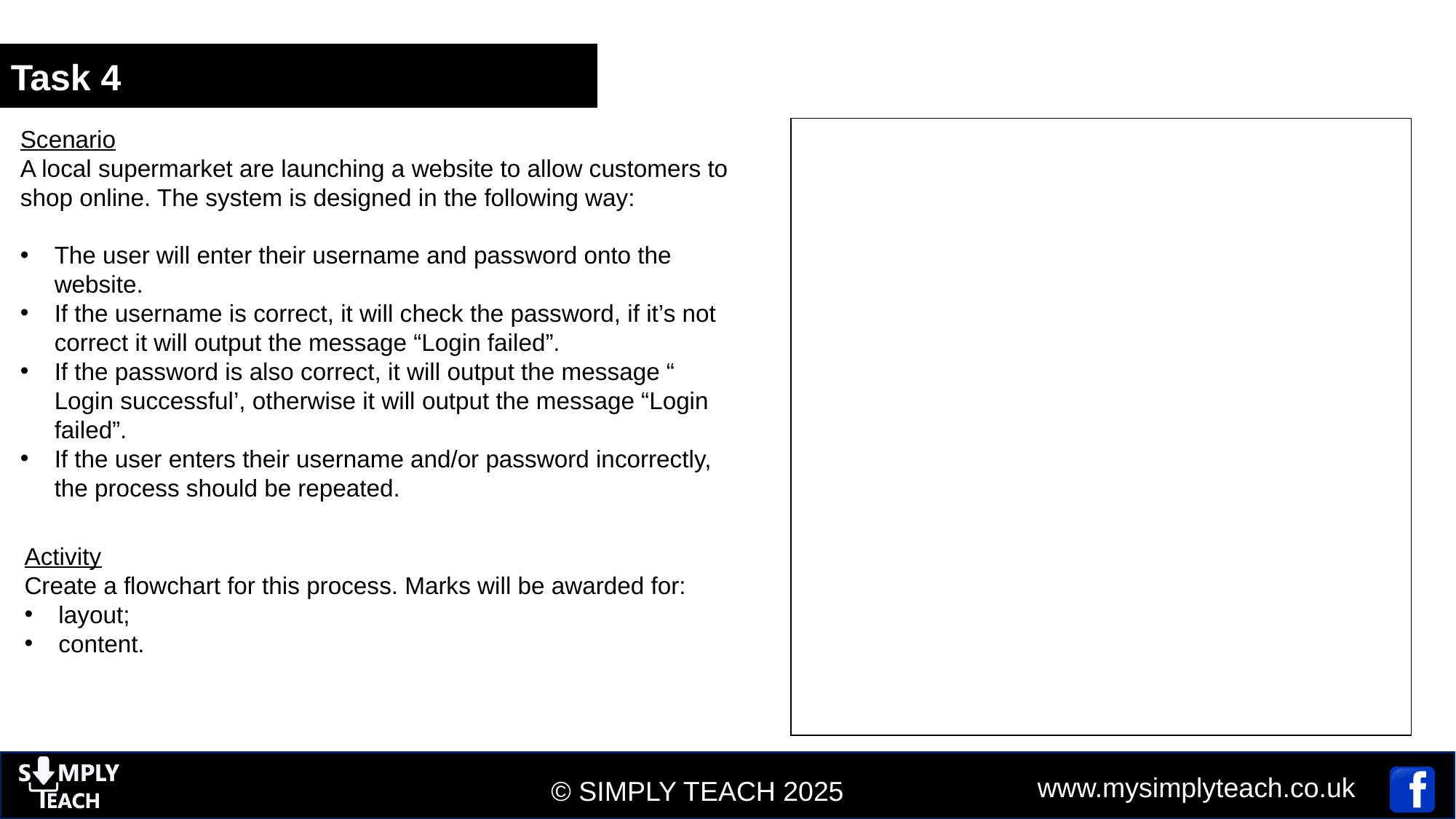

Task 4
Scenario
A local supermarket are launching a website to allow customers to shop online. The system is designed in the following way:

The user will enter their username and password onto the website.
If the username is correct, it will check the password, if it’s not correct it will output the message “Login failed”.
If the password is also correct, it will output the message “ Login successful’, otherwise it will output the message “Login failed”.
If the user enters their username and/or password incorrectly, the process should be repeated.
|  |
| --- |
Activity
Create a flowchart for this process. Marks will be awarded for:
layout;
content.